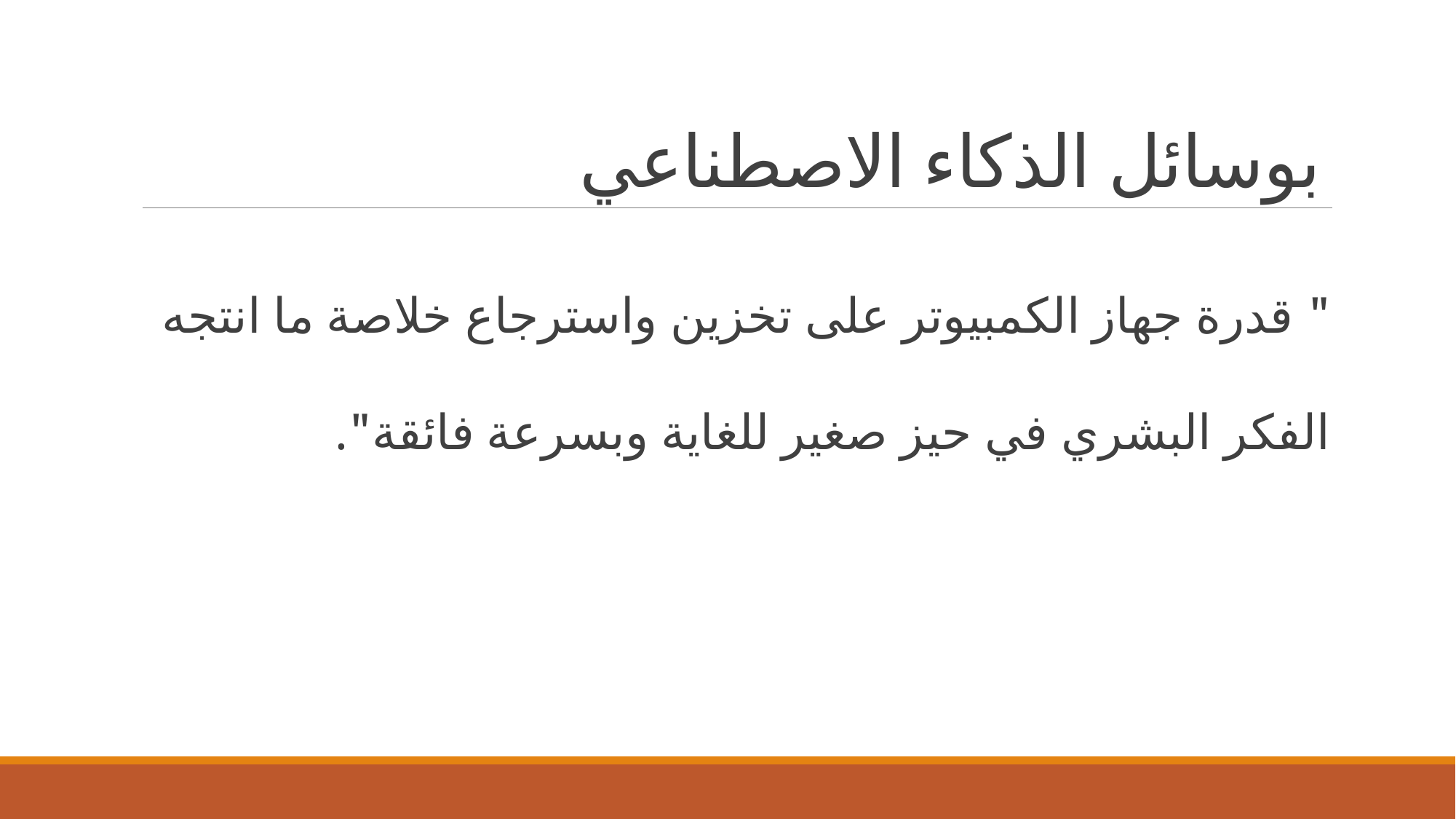

# بوسائل الذكاء الاصطناعي
" قدرة جهاز الكمبيوتر على تخزين واسترجاع خلاصة ما انتجه الفكر البشري في حيز صغير للغاية وبسرعة فائقة".